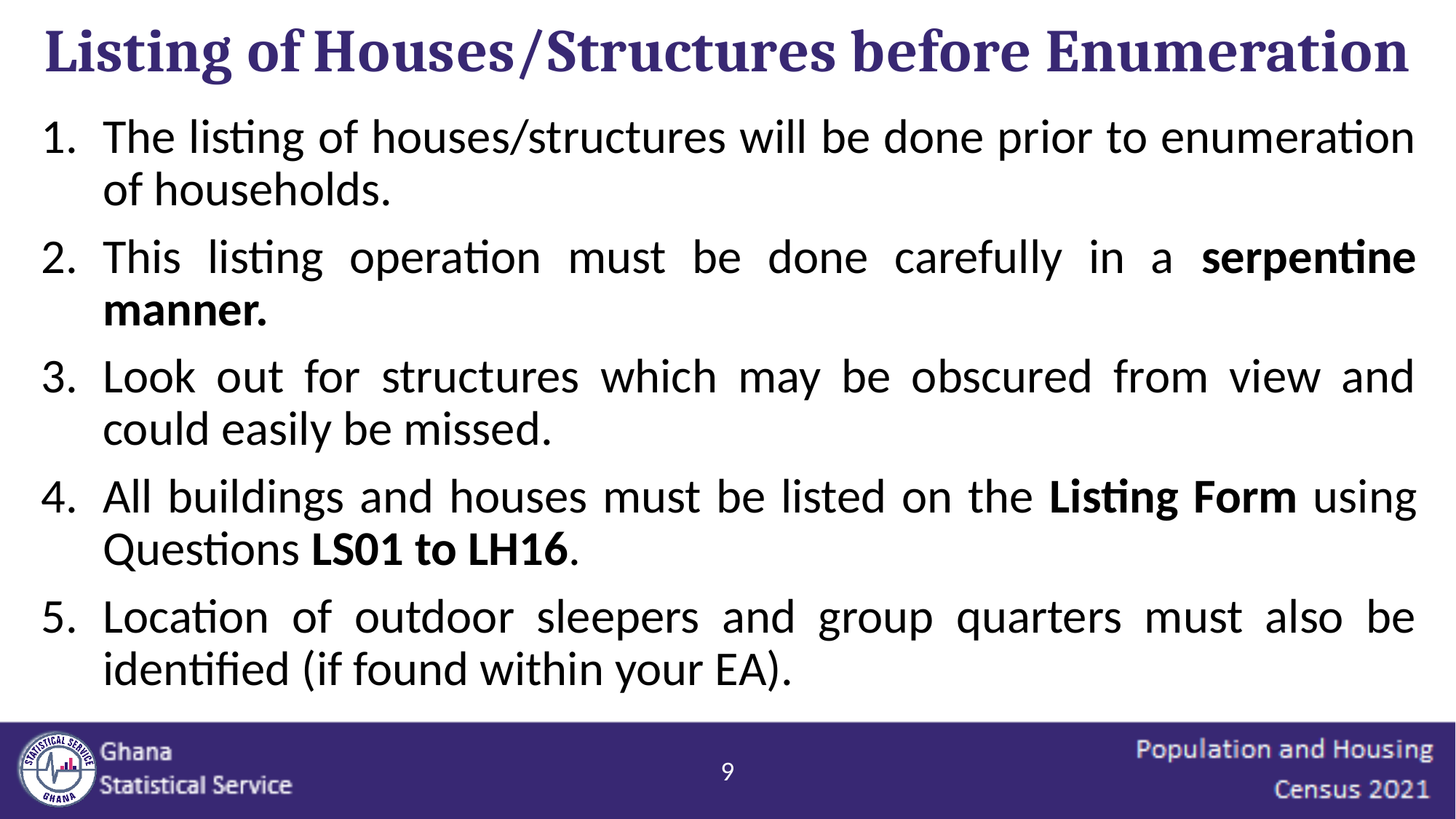

Listing of Houses/Structures before Enumeration
The listing of houses/structures will be done prior to enumeration of households.
This listing operation must be done carefully in a serpentine manner.
Look out for structures which may be obscured from view and could easily be missed.
All buildings and houses must be listed on the Listing Form using Questions LS01 to LH16.
Location of outdoor sleepers and group quarters must also be identified (if found within your EA).

9